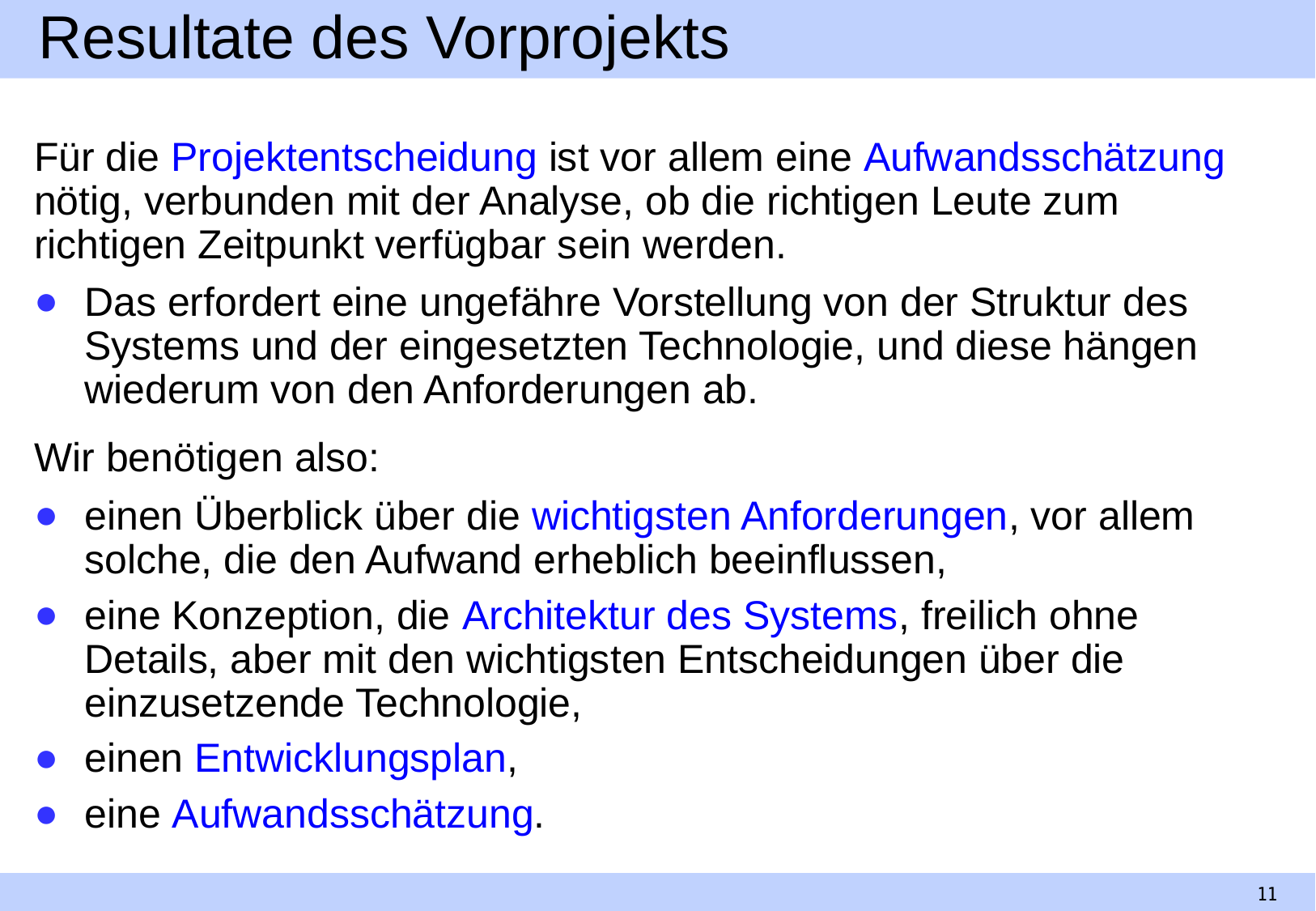

# Resultate des Vorprojekts
Für die Projektentscheidung ist vor allem eine Aufwandsschätzung nötig, verbunden mit der Analyse, ob die richtigen Leute zum richtigen Zeitpunkt verfügbar sein werden.
Das erfordert eine ungefähre Vorstellung von der Struktur des Systems und der eingesetzten Technologie, und diese hängen wiederum von den Anforderungen ab.
Wir benötigen also:
einen Überblick über die wichtigsten Anforderungen, vor allem solche, die den Aufwand erheblich beeinflussen,
eine Konzeption, die Architektur des Systems, freilich ohne Details, aber mit den wichtigsten Entscheidungen über die einzusetzende Technologie,
einen Entwicklungsplan,
eine Aufwandsschätzung.
11